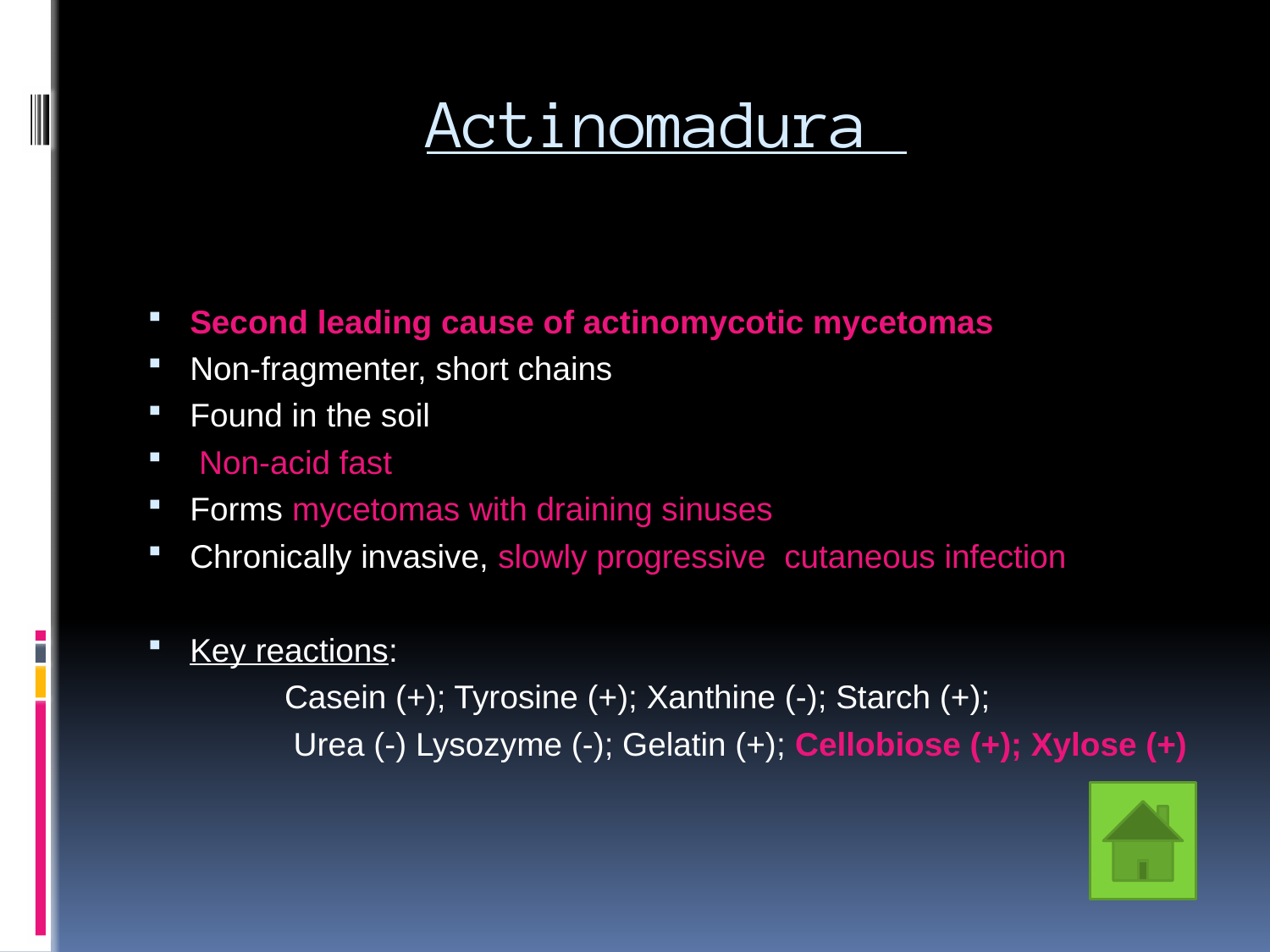

# Actinomadura

Second leading cause of actinomycotic mycetomas
Non-fragmenter, short chains
Found in the soil
 Non-acid fast
Forms mycetomas with draining sinuses
Chronically invasive, slowly progressive  cutaneous infection

Key reactions:
               Casein (+); Tyrosine (+); Xanthine (-); Starch (+);
                Urea (-) Lysozyme (-); Gelatin (+); Cellobiose (+); Xylose (+)